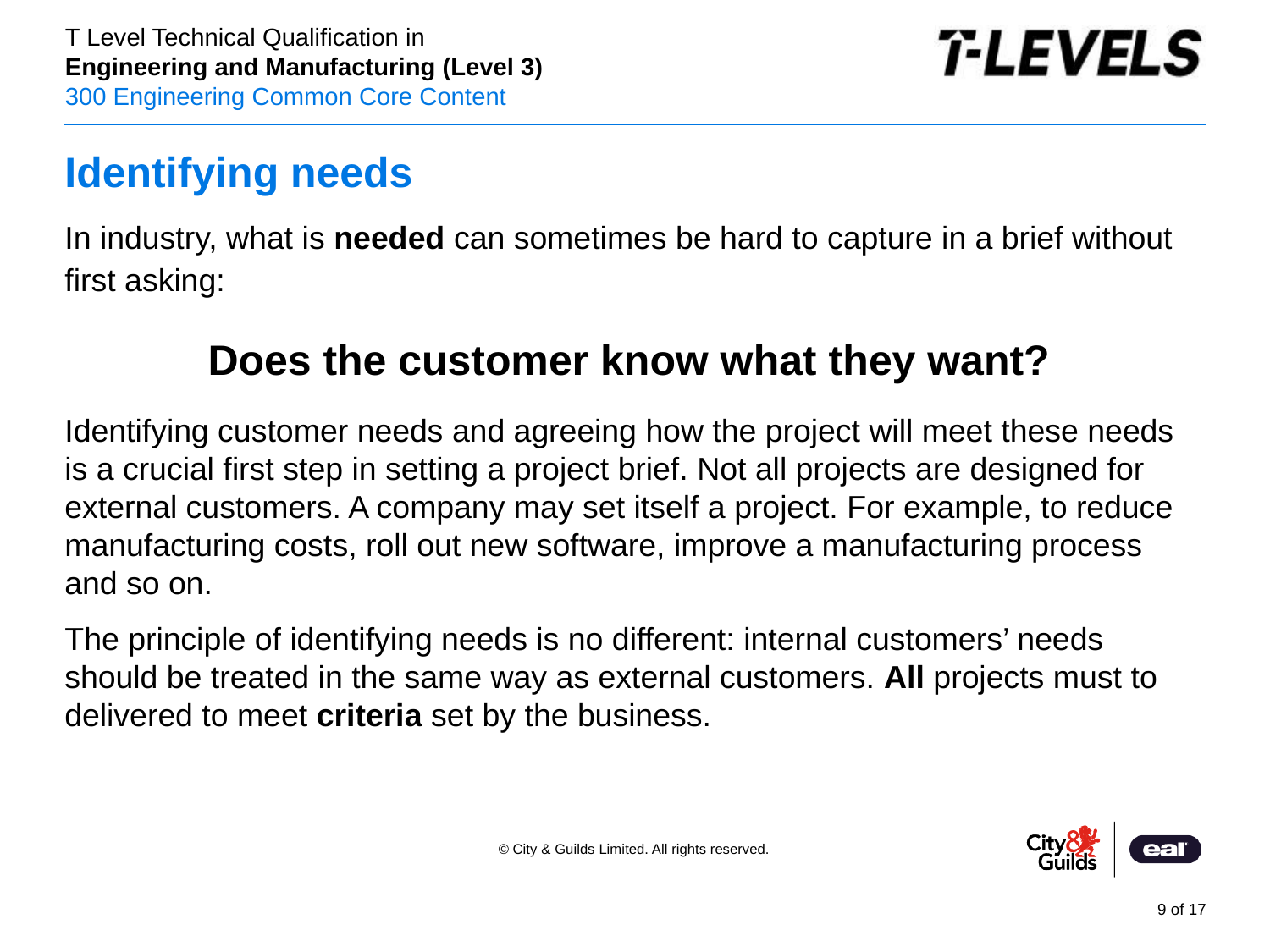

Identifying needs
In industry, what is needed can sometimes be hard to capture in a brief without first asking:
Does the customer know what they want?
Identifying customer needs and agreeing how the project will meet these needs is a crucial first step in setting a project brief. Not all projects are designed for external customers. A company may set itself a project. For example, to reduce manufacturing costs, roll out new software, improve a manufacturing process and so on.
The principle of identifying needs is no different: internal customers’ needs should be treated in the same way as external customers. All projects must to delivered to meet criteria set by the business.